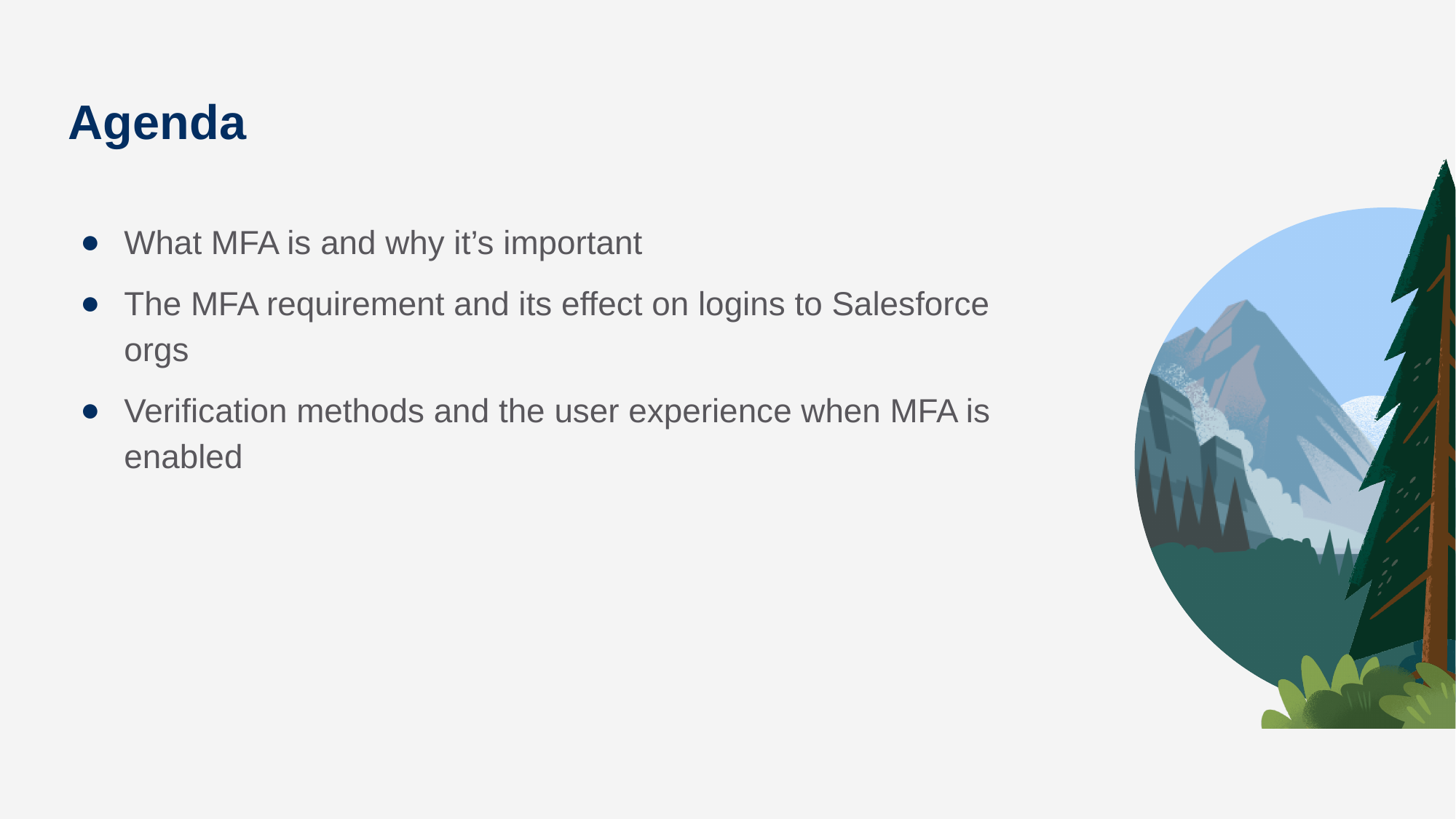

# Agenda
What MFA is and why it’s important
The MFA requirement and its effect on logins to Salesforce orgs
Verification methods and the user experience when MFA is enabled